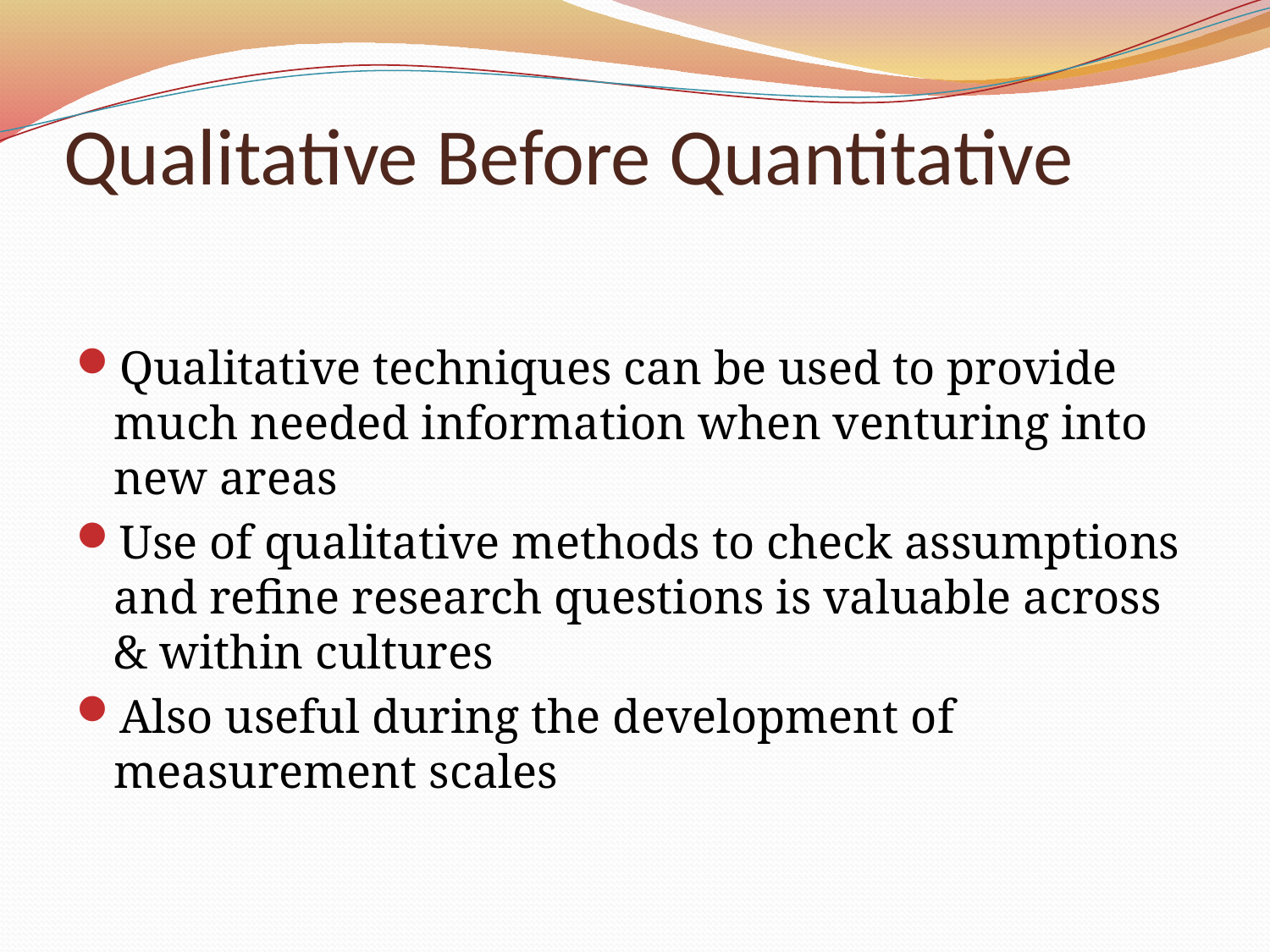

# Qualitative Before Quantitative

Qualitative techniques can be used to provide much needed information when venturing into new areas
Use of qualitative methods to check assumptions and refine research questions is valuable across & within cultures
Also useful during the development of measurement scales